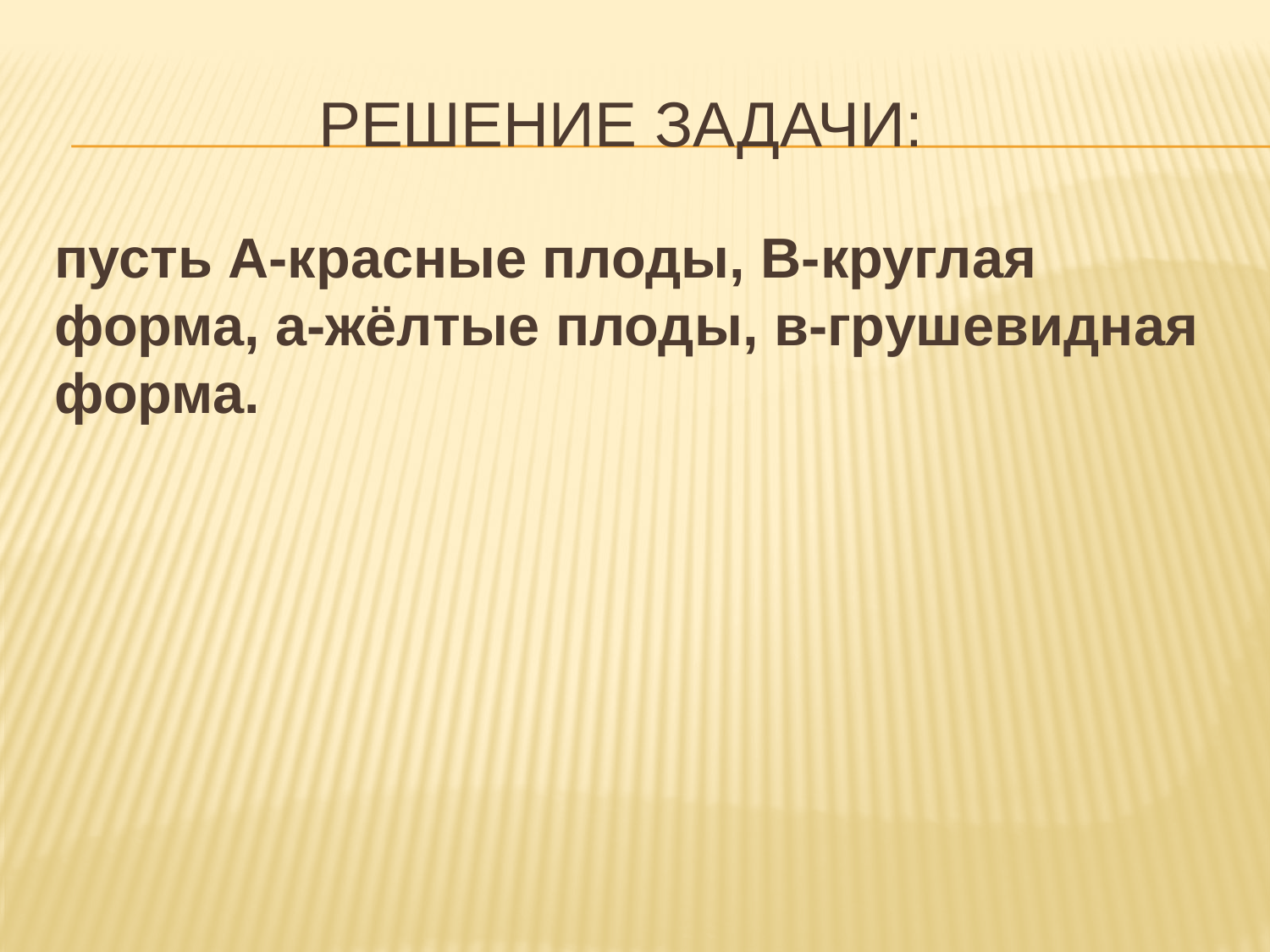

# Решение задачи:
пусть А-красные плоды, В-круглая форма, а-жёлтые плоды, в-грушевидная форма.